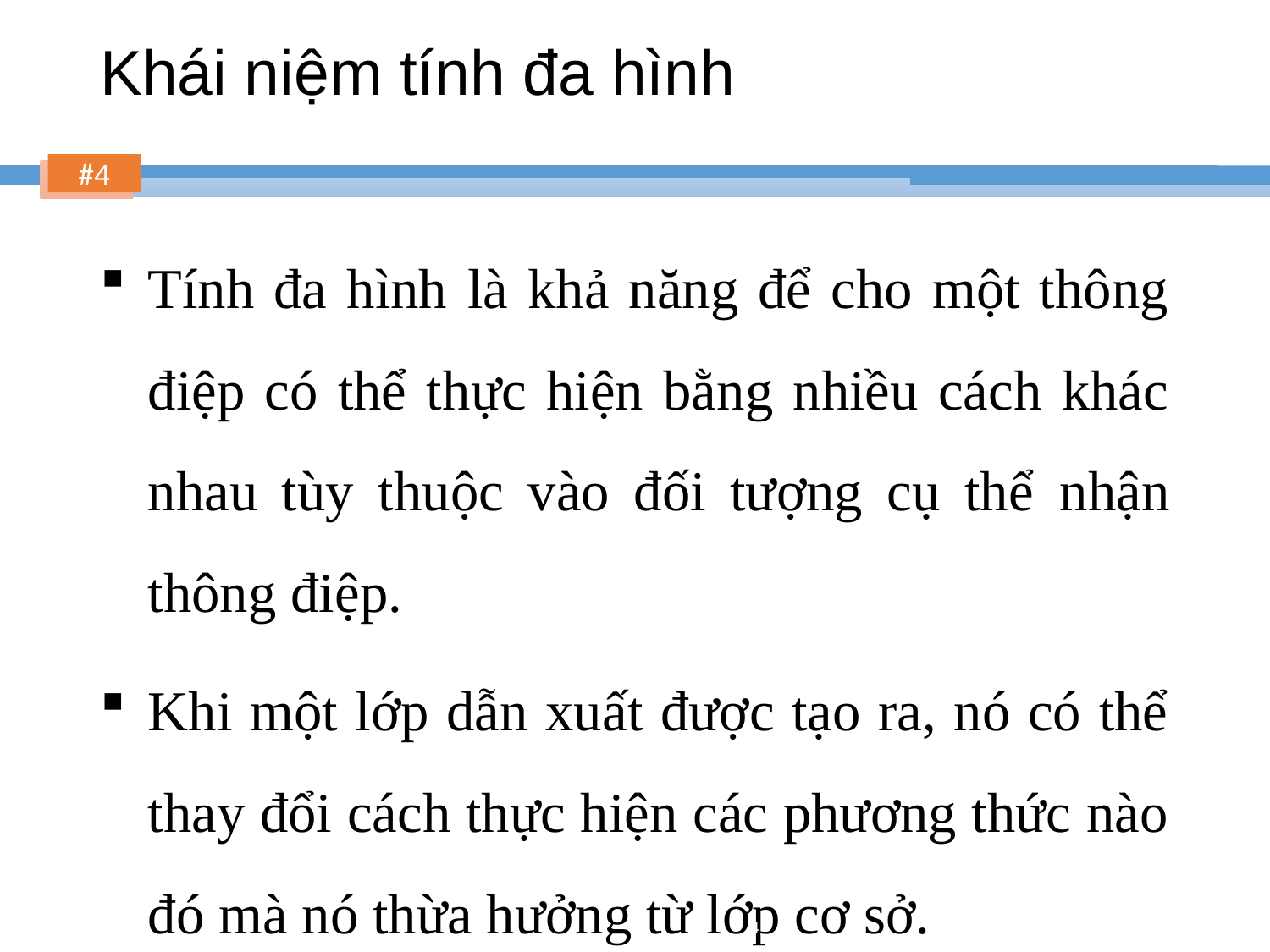

# Khái niệm tính đa hình
Tính đa hình là khả năng để cho một thông điệp có thể thực hiện bằng nhiều cách khác nhau tùy thuộc vào đối tượng cụ thể nhận thông điệp.
Khi một lớp dẫn xuất được tạo ra, nó có thể thay đổi cách thực hiện các phương thức nào đó mà nó thừa hưởng từ lớp cơ sở.
4